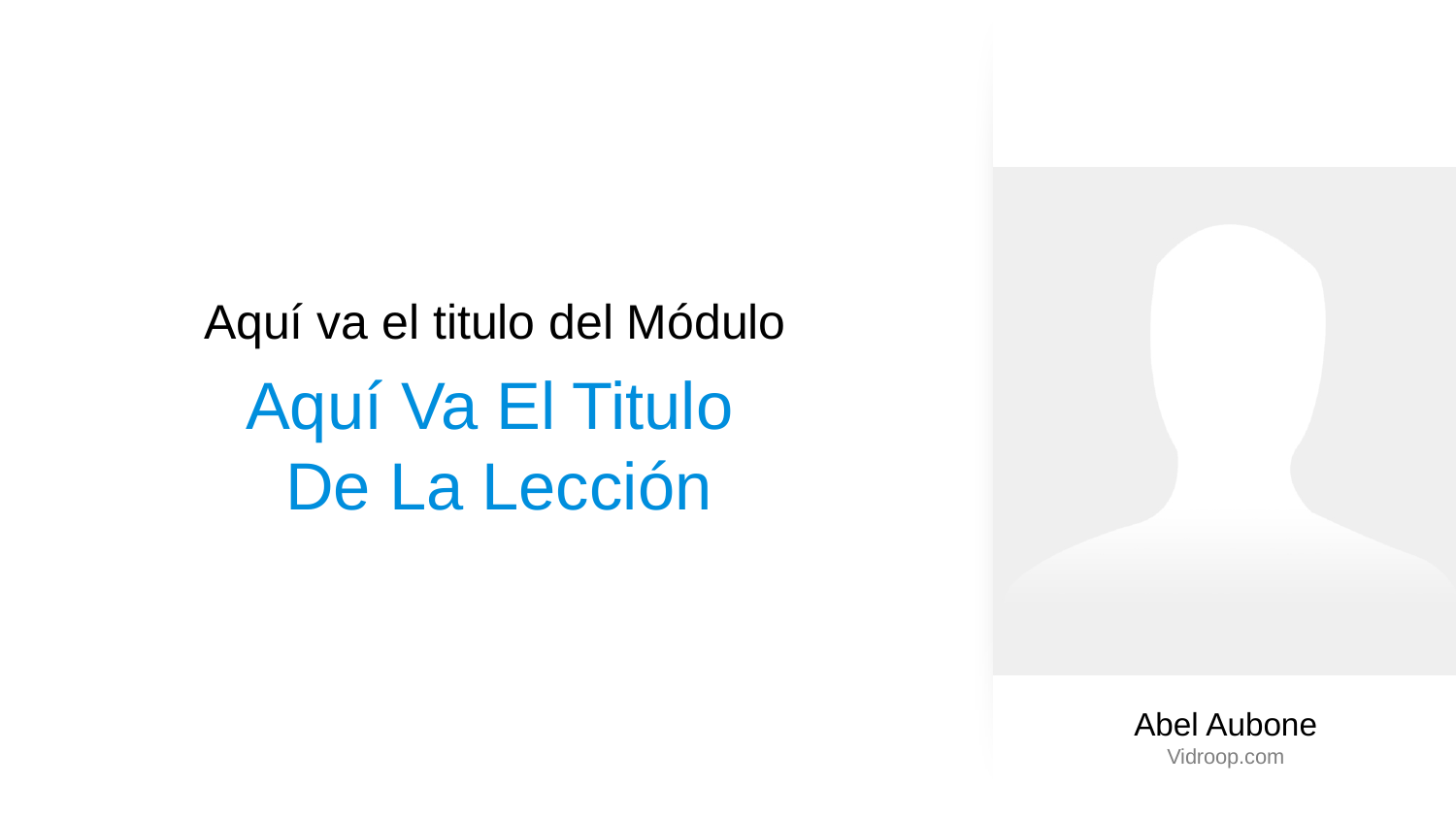

# Aquí va el titulo del Módulo
Aquí Va El Titulo
De La Lección